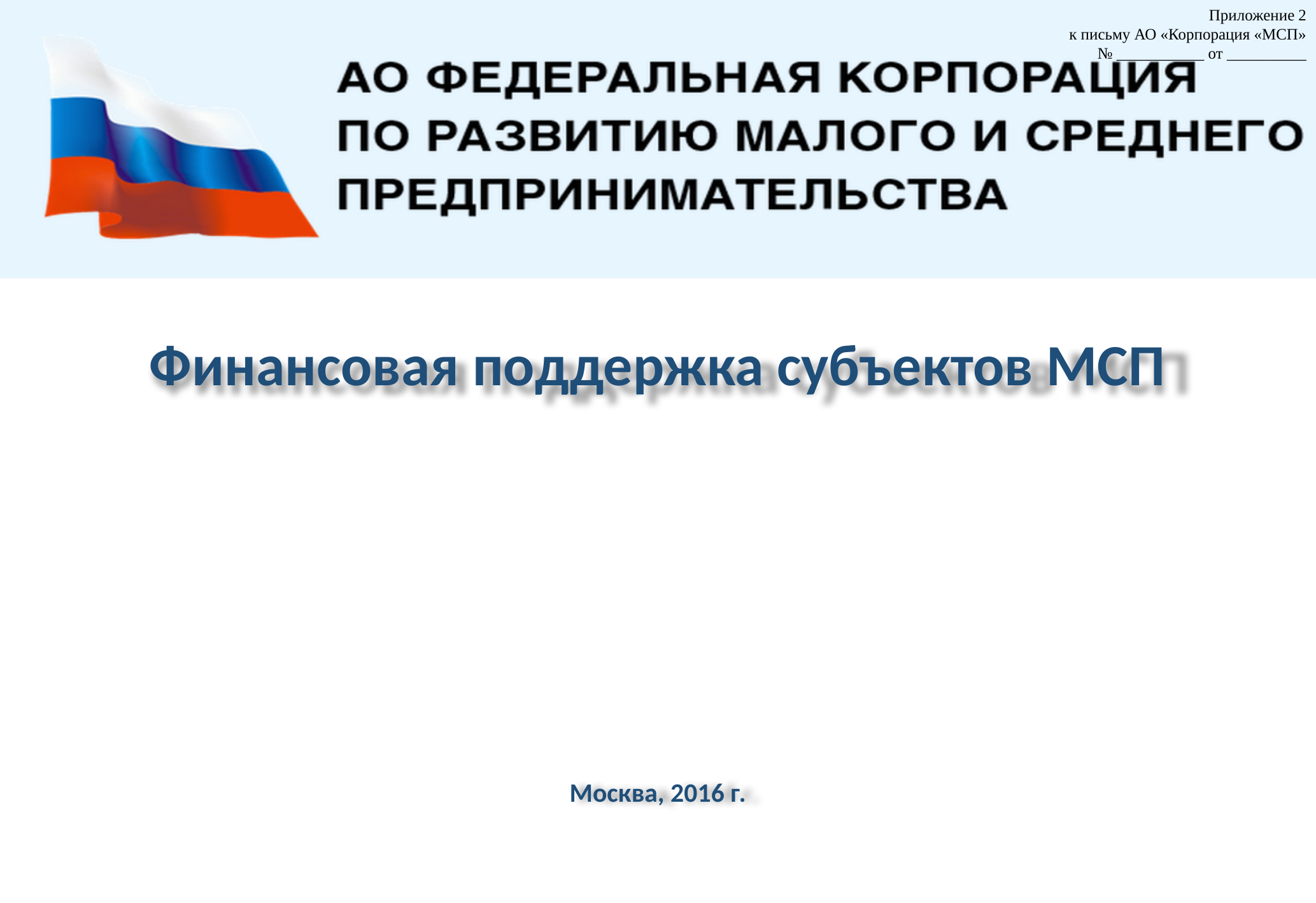

Приложение 2
к письму АО «Корпорация «МСП»
№ ___________ от __________
# Финансовая поддержка субъектов МСП
Москва, 2016 г.